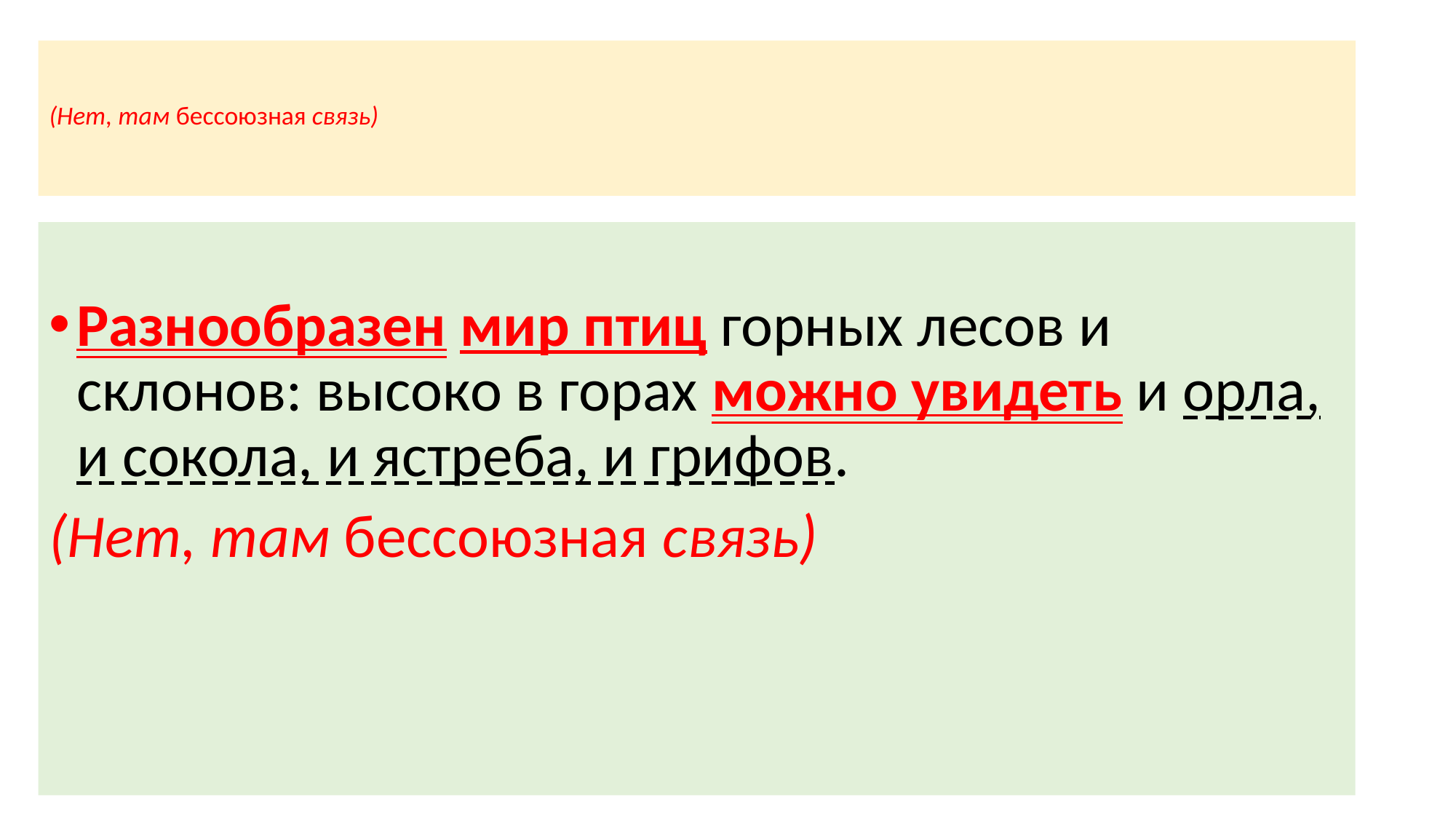

# (Нет, там бессоюзная связь)

Разнообразен мир птиц горных лесов и склонов: высоко в горах можно увидеть и орла, и сокола, и ястреба, и грифов.
(Нет, там бессоюзная связь)